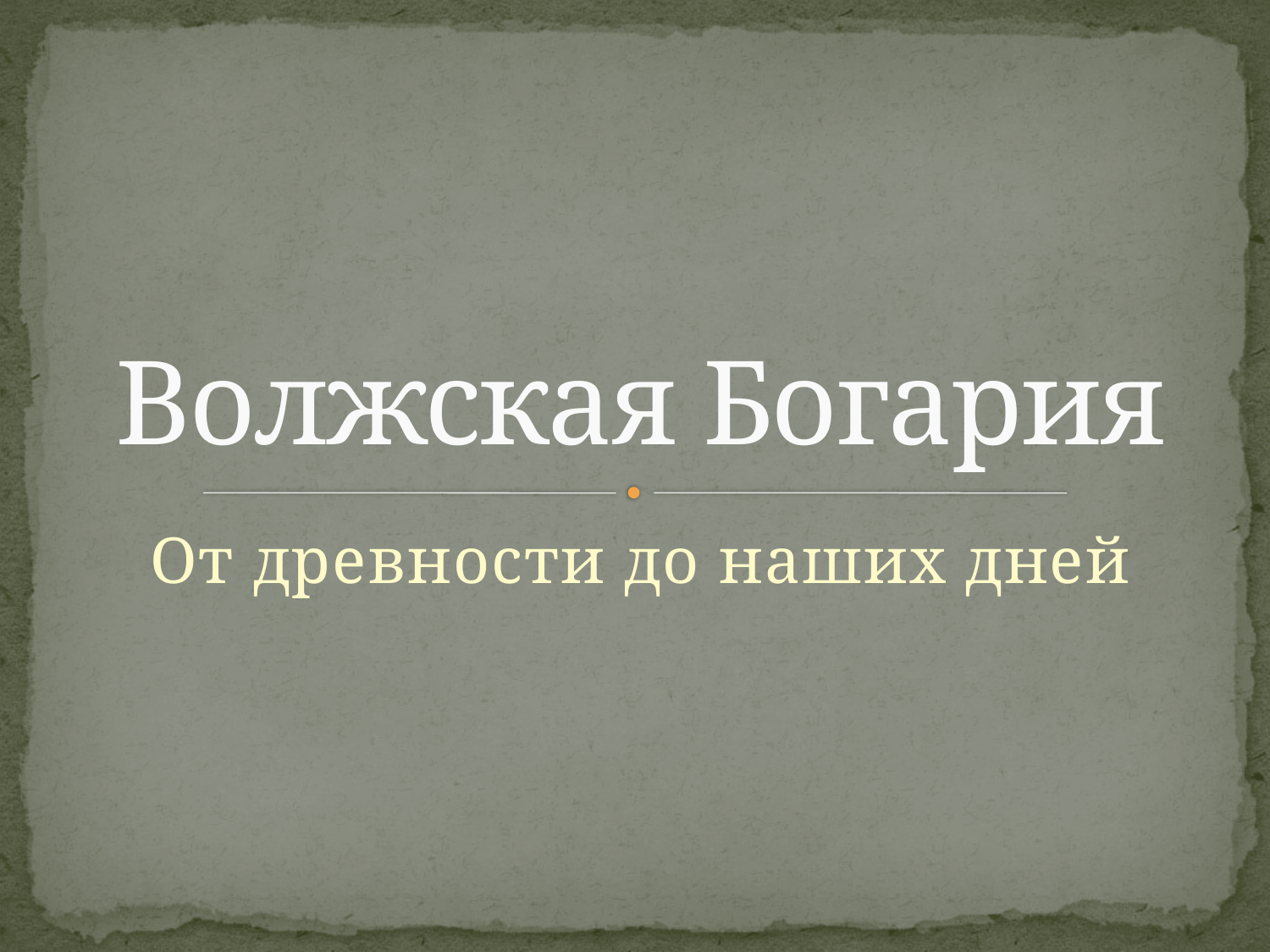

# Волжская Богария
От древности до наших дней